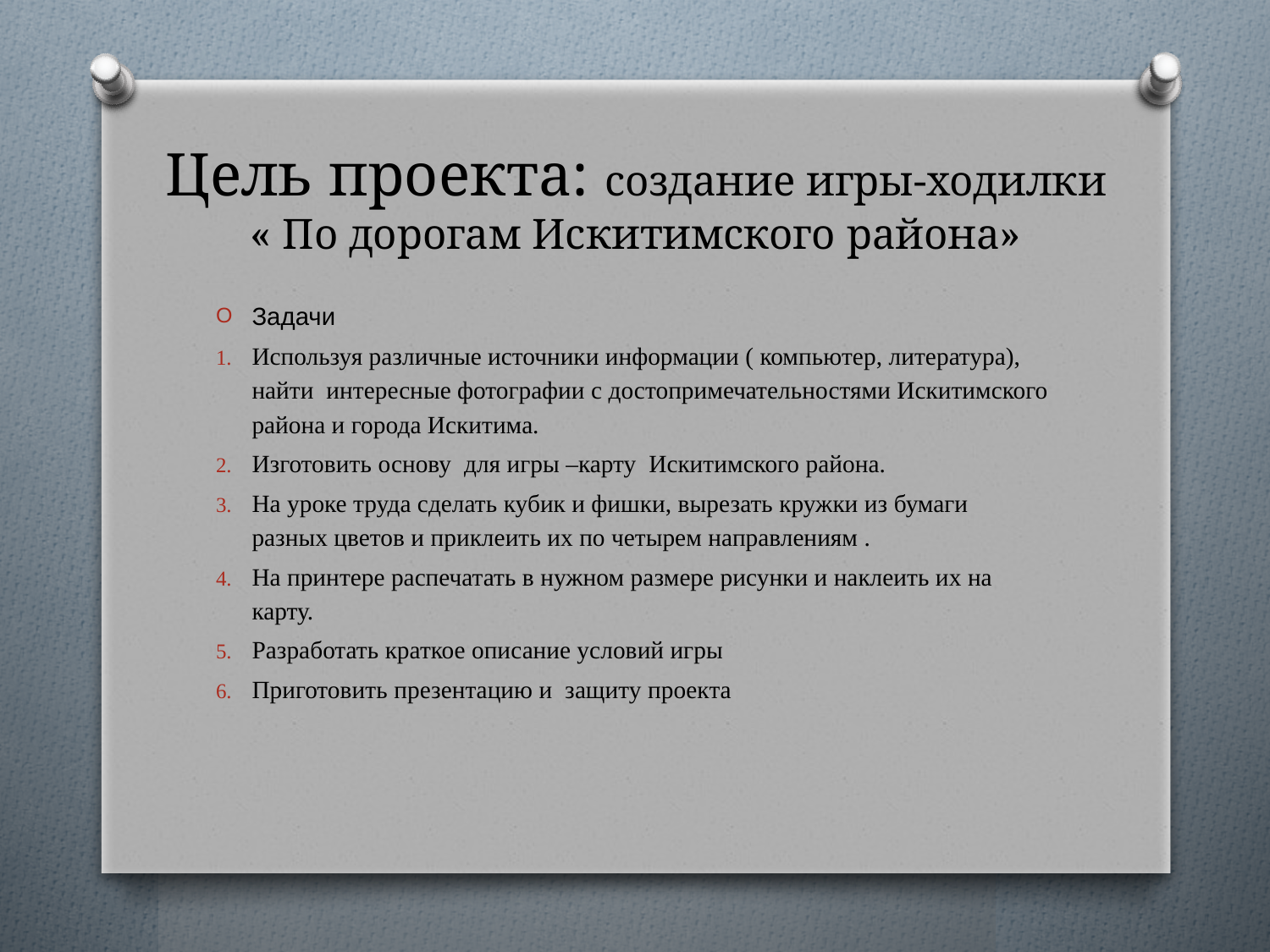

# Цель проекта: создание игры-ходилки « По дорогам Искитимского района»
Задачи
Используя различные источники информации ( компьютер, литература), найти  интересные фотографии с достопримечательностями Искитимского района и города Искитима.
Изготовить основу  для игры –карту  Искитимского района.
На уроке труда сделать кубик и фишки, вырезать кружки из бумаги разных цветов и приклеить их по четырем направлениям .
На принтере распечатать в нужном размере рисунки и наклеить их на карту.
Разработать краткое описание условий игры
Приготовить презентацию и  защиту проекта